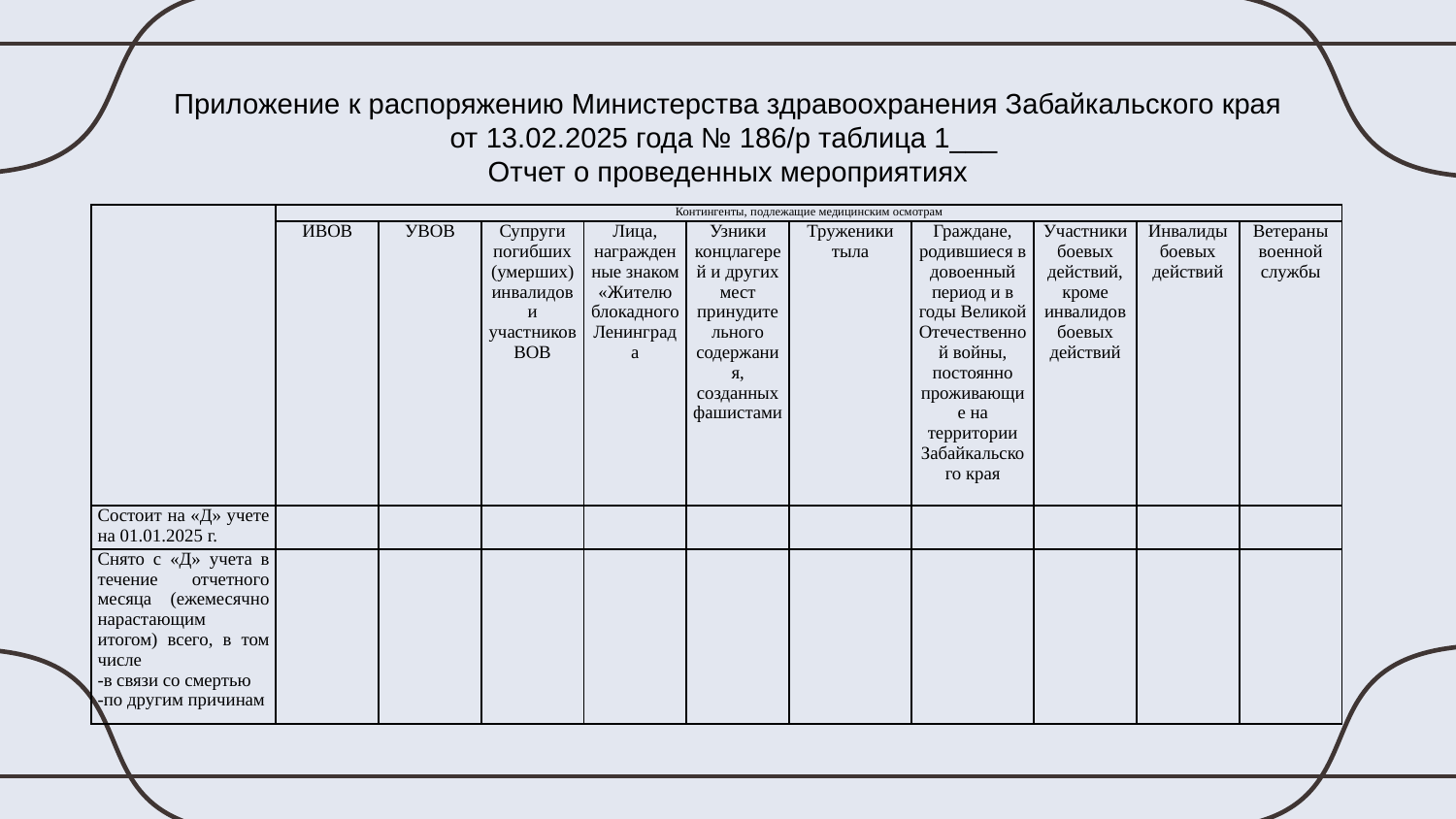

# Приложение к распоряжению Министерства здравоохранения Забайкальского края от 13.02.2025 года № 186/р таблица 1___ Отчет о проведенных мероприятиях
|  | Контингенты, подлежащие медицинским осмотрам |  |  |  |  |  |  |  |  |  |
| --- | --- | --- | --- | --- | --- | --- | --- | --- | --- | --- |
|  | ИВОВ | УВОВ | Супруги погибших (умерших) инвалидов и участников ВОВ | Лица, награжденные знаком «Жителю блокадного Ленинграда | Узники концлагерей и других мест принудительного содержания, созданных фашистами | Труженики тыла | Граждане, родившиеся в довоенный период и в годы Великой Отечественной войны, постоянно проживающие на территории Забайкальского края | Участники боевых действий, кроме инвалидов боевых действий | Инвалиды боевых действий | Ветераны военной службы |
| Состоит на «Д» учете на 01.01.2025 г. |  |  |  |  |  |  |  |  |  |  |
| Снято с «Д» учета в течение отчетного месяца (ежемесячно нарастающим итогом) всего, в том числе -в связи со смертью -по другим причинам |  |  |  |  |  |  |  |  |  |  |
|  |
| --- |